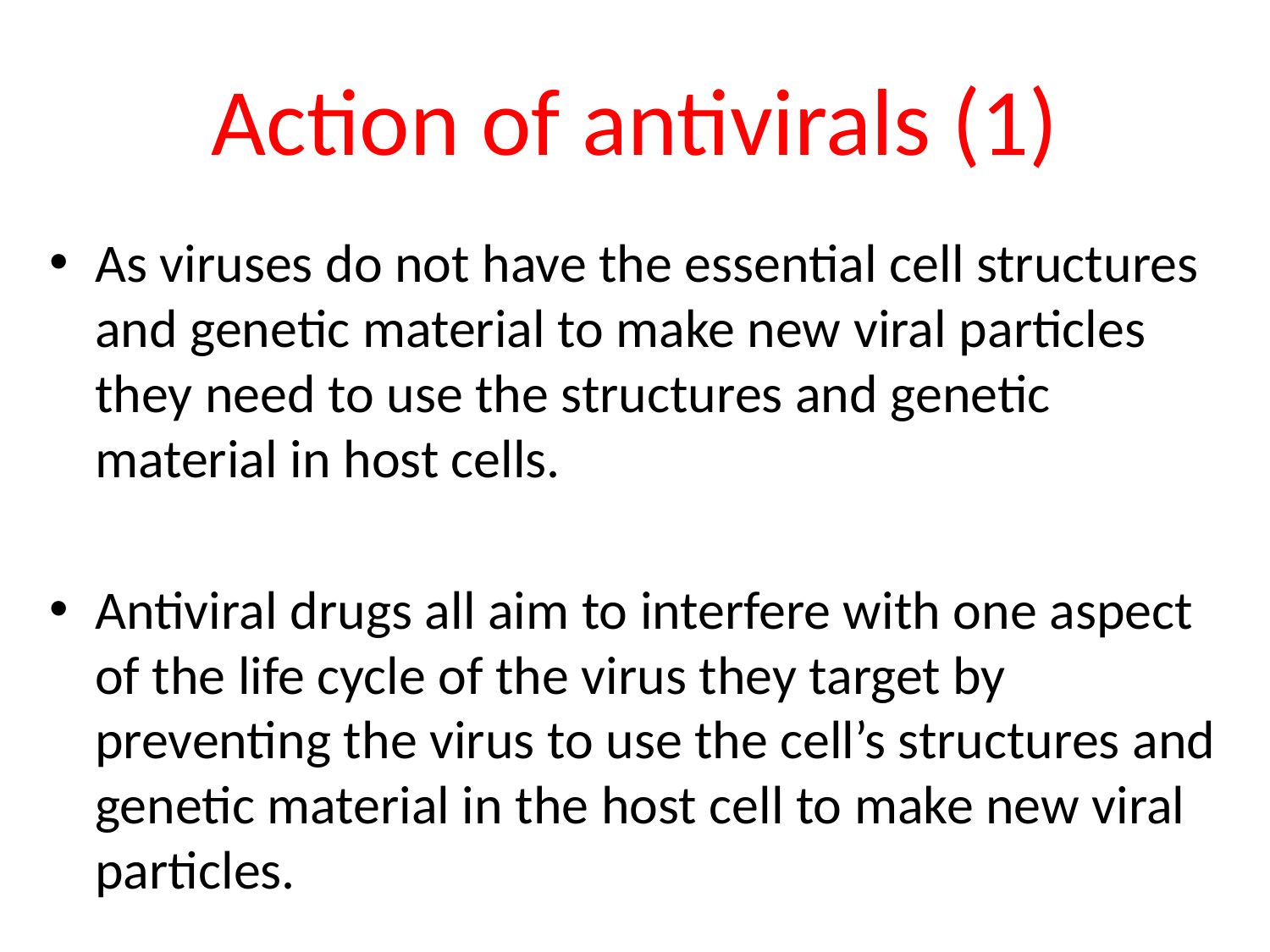

# Action of antivirals (1)
As viruses do not have the essential cell structures and genetic material to make new viral particles they need to use the structures and genetic material in host cells.

Antiviral drugs all aim to interfere with one aspect of the life cycle of the virus they target by preventing the virus to use the cell’s structures and genetic material in the host cell to make new viral particles.